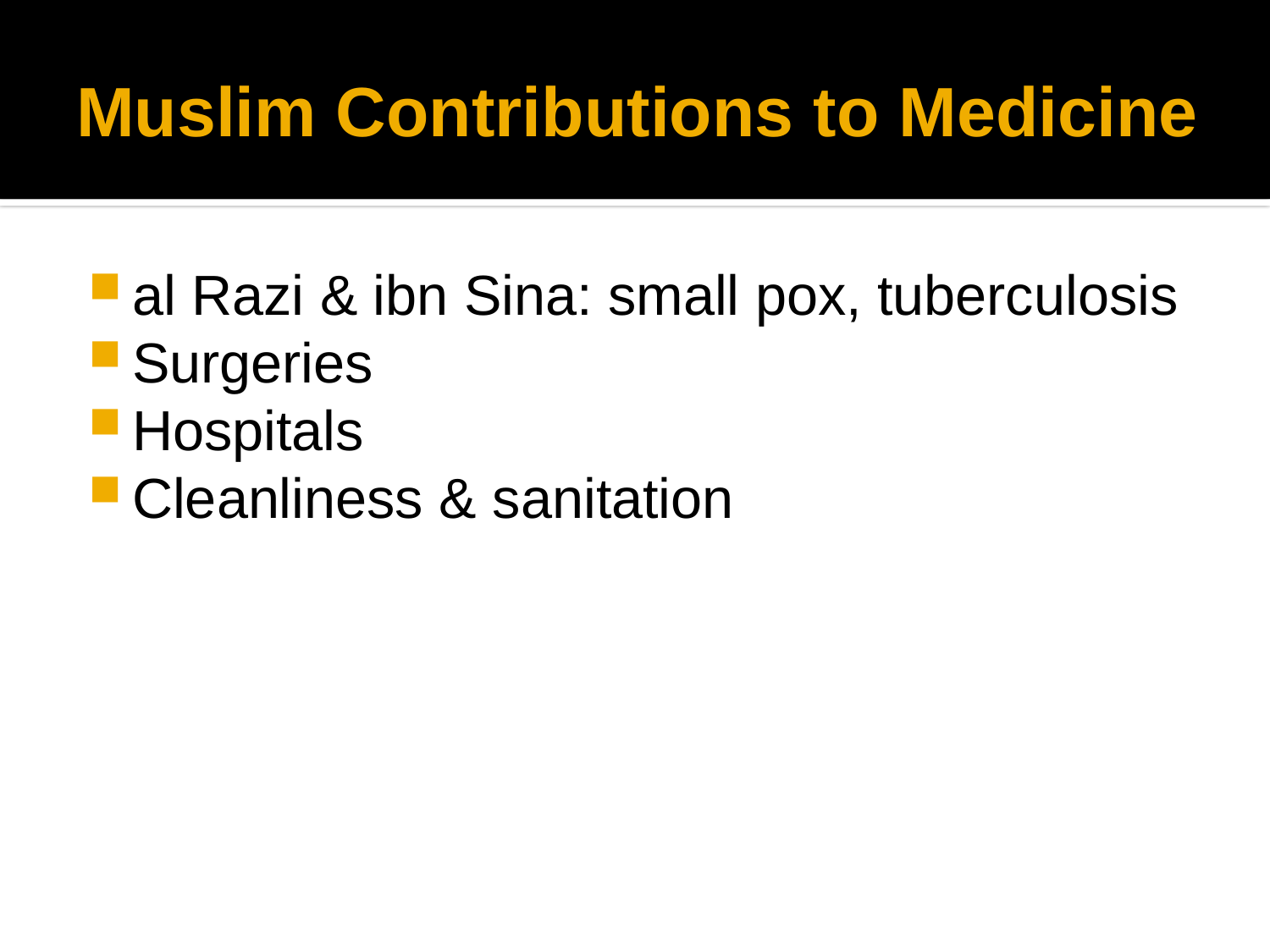

# Muslim Contributions to Medicine
al Razi & ibn Sina: small pox, tuberculosis
Surgeries
Hospitals
Cleanliness & sanitation